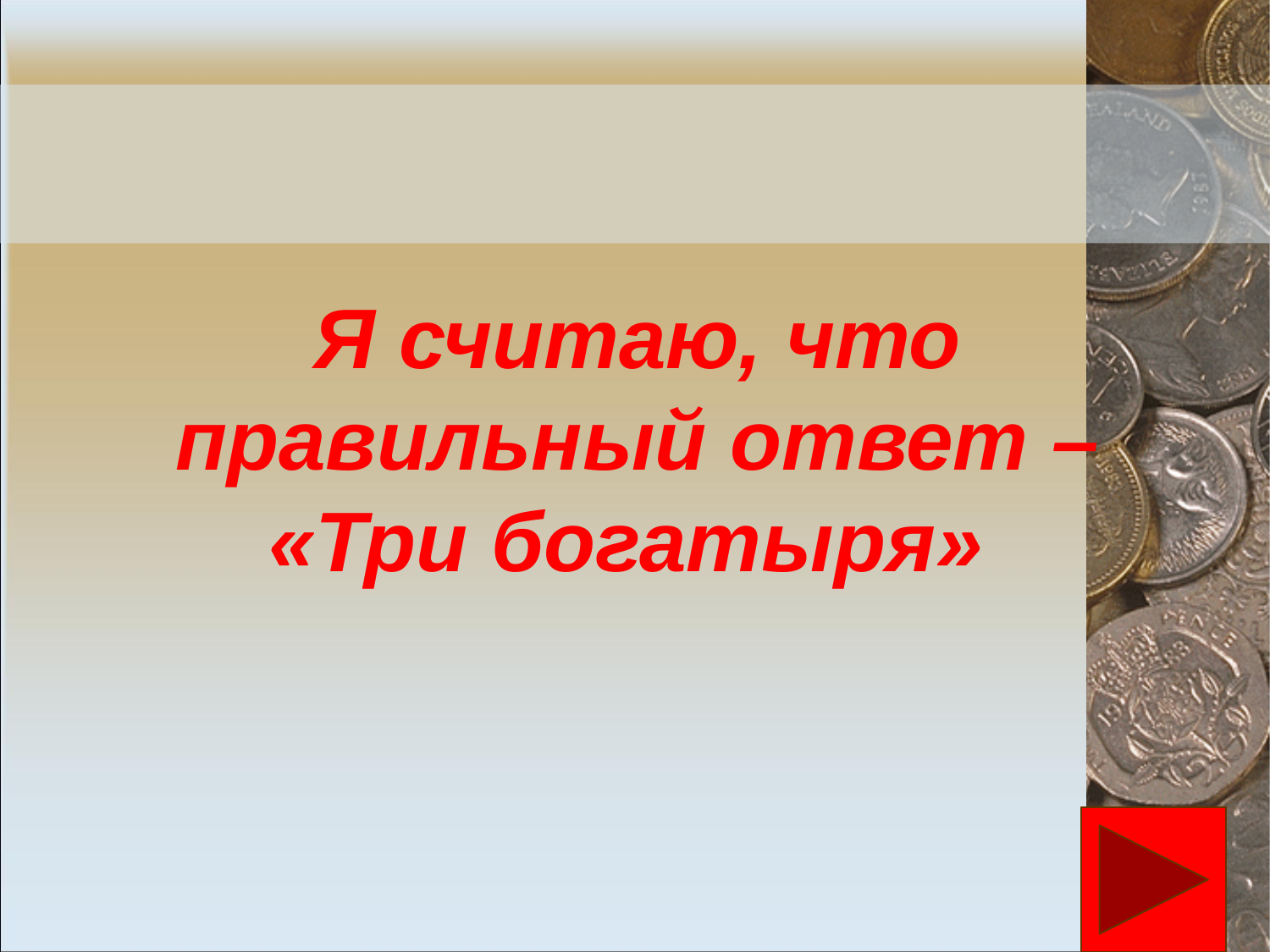

Я считаю, что правильный ответ – «Три богатыря»